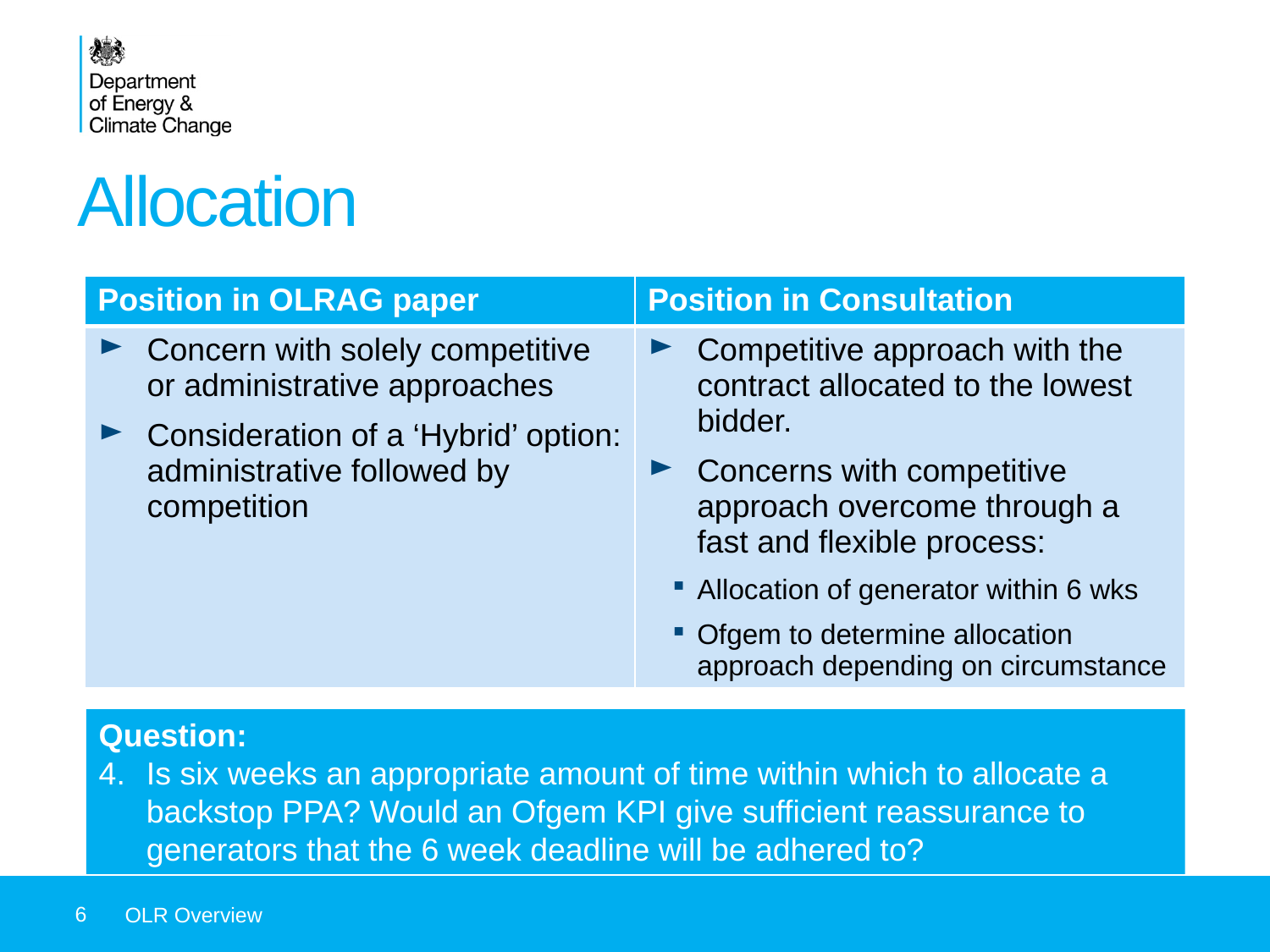

# Allocation
| Position in OLRAG paper | Position in Consultation |
| --- | --- |
| Concern with solely competitive or administrative approaches Consideration of a ‘Hybrid’ option: administrative followed by competition | Competitive approach with the contract allocated to the lowest bidder. Concerns with competitive approach overcome through a fast and flexible process: Allocation of generator within 6 wks Ofgem to determine allocation approach depending on circumstance |
Question:
Is six weeks an appropriate amount of time within which to allocate a backstop PPA? Would an Ofgem KPI give sufficient reassurance to generators that the 6 week deadline will be adhered to?
6
OLR Overview